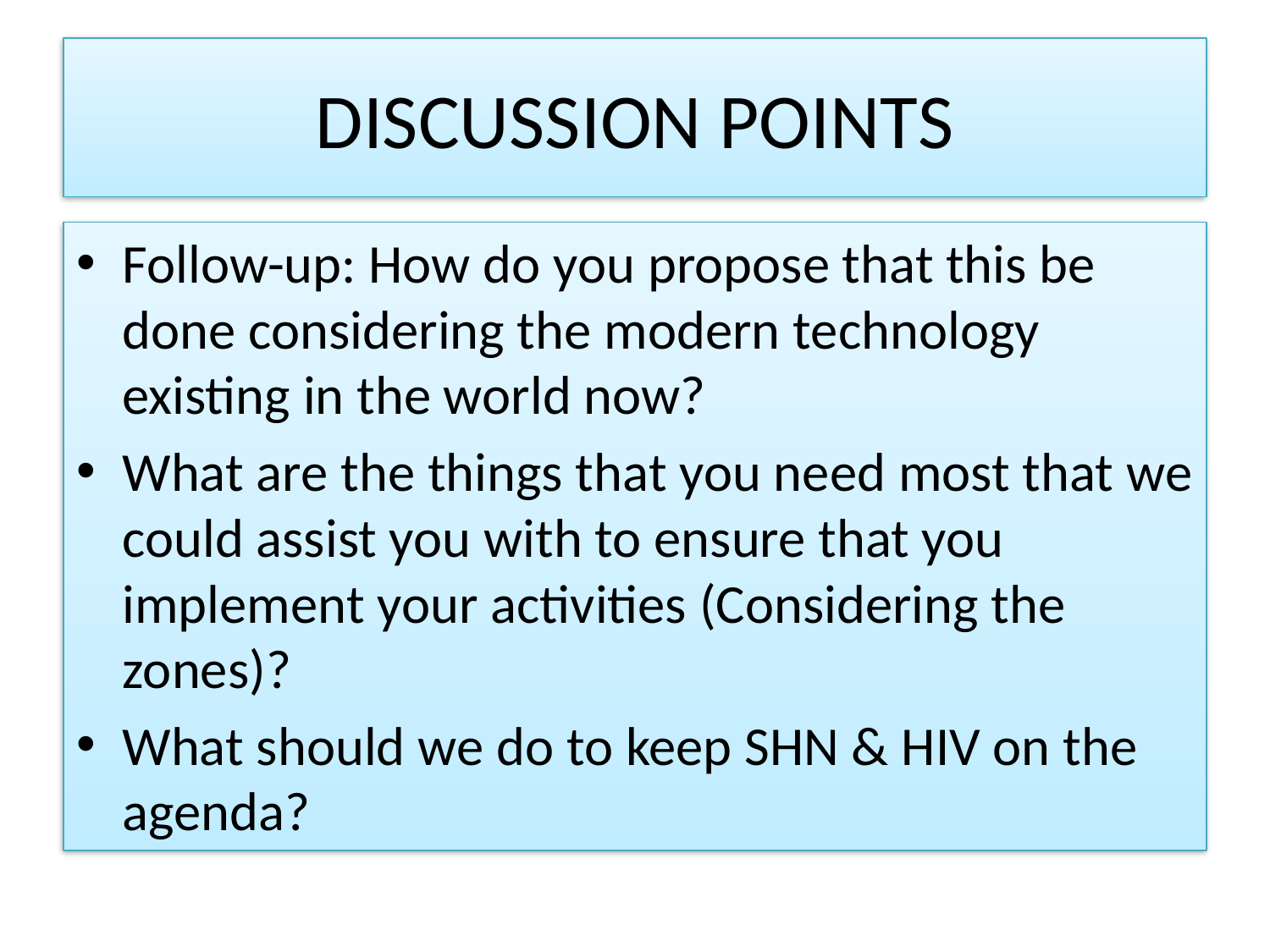

# DISCUSSION POINTS
Follow-up: How do you propose that this be done considering the modern technology existing in the world now?
What are the things that you need most that we could assist you with to ensure that you implement your activities (Considering the zones)?
What should we do to keep SHN & HIV on the agenda?